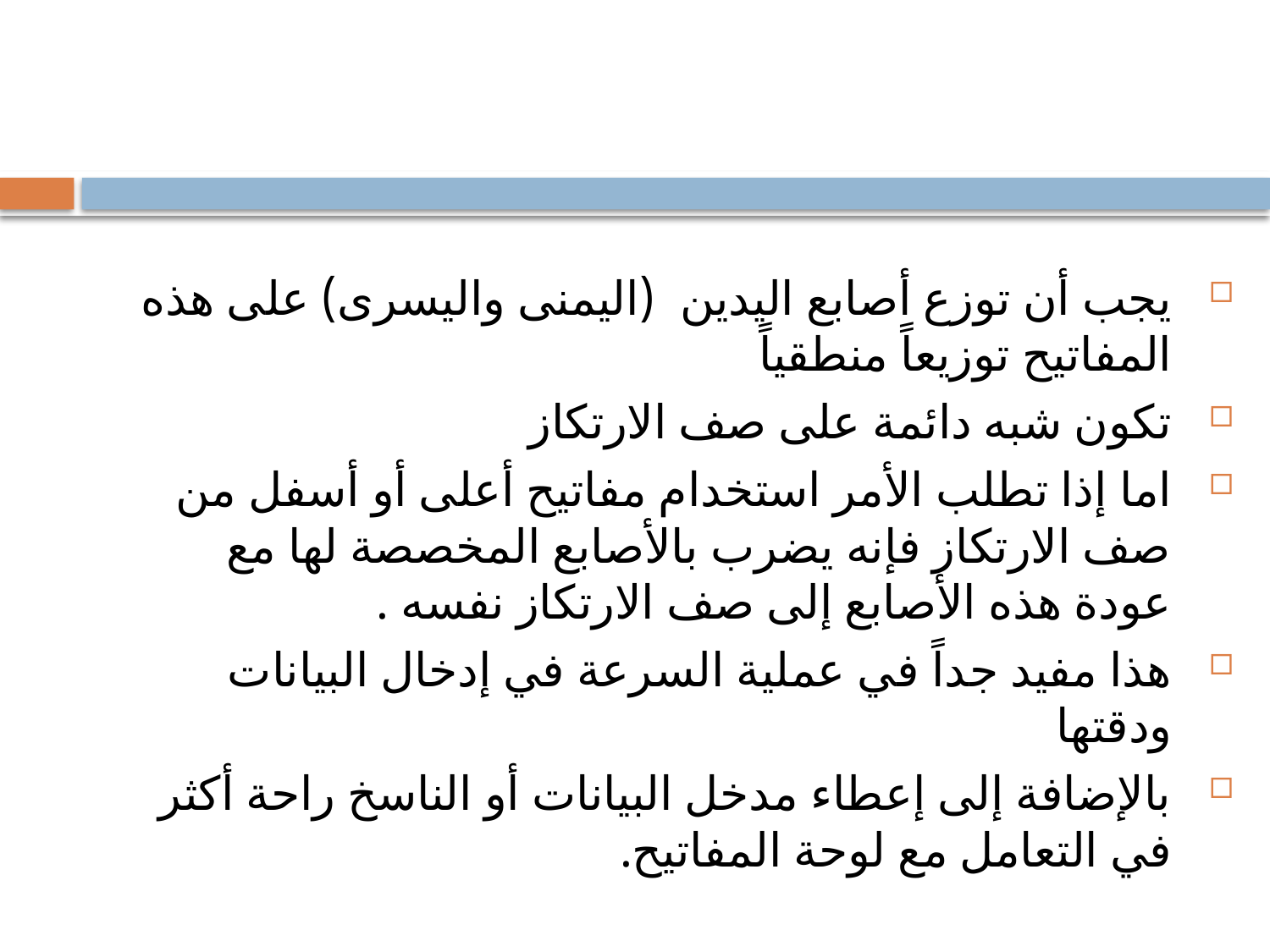

يجب أن توزع أصابع اليدين  (اليمنى واليسرى) على هذه المفاتيح توزيعاً منطقياً
تكون شبه دائمة على صف الارتكاز
اما إذا تطلب الأمر استخدام مفاتيح أعلى أو أسفل من صف الارتكاز فإنه يضرب بالأصابع المخصصة لها مع عودة هذه الأصابع إلى صف الارتكاز نفسه .
هذا مفيد جداً في عملية السرعة في إدخال البيانات ودقتها
بالإضافة إلى إعطاء مدخل البيانات أو الناسخ راحة أكثر في التعامل مع لوحة المفاتيح.